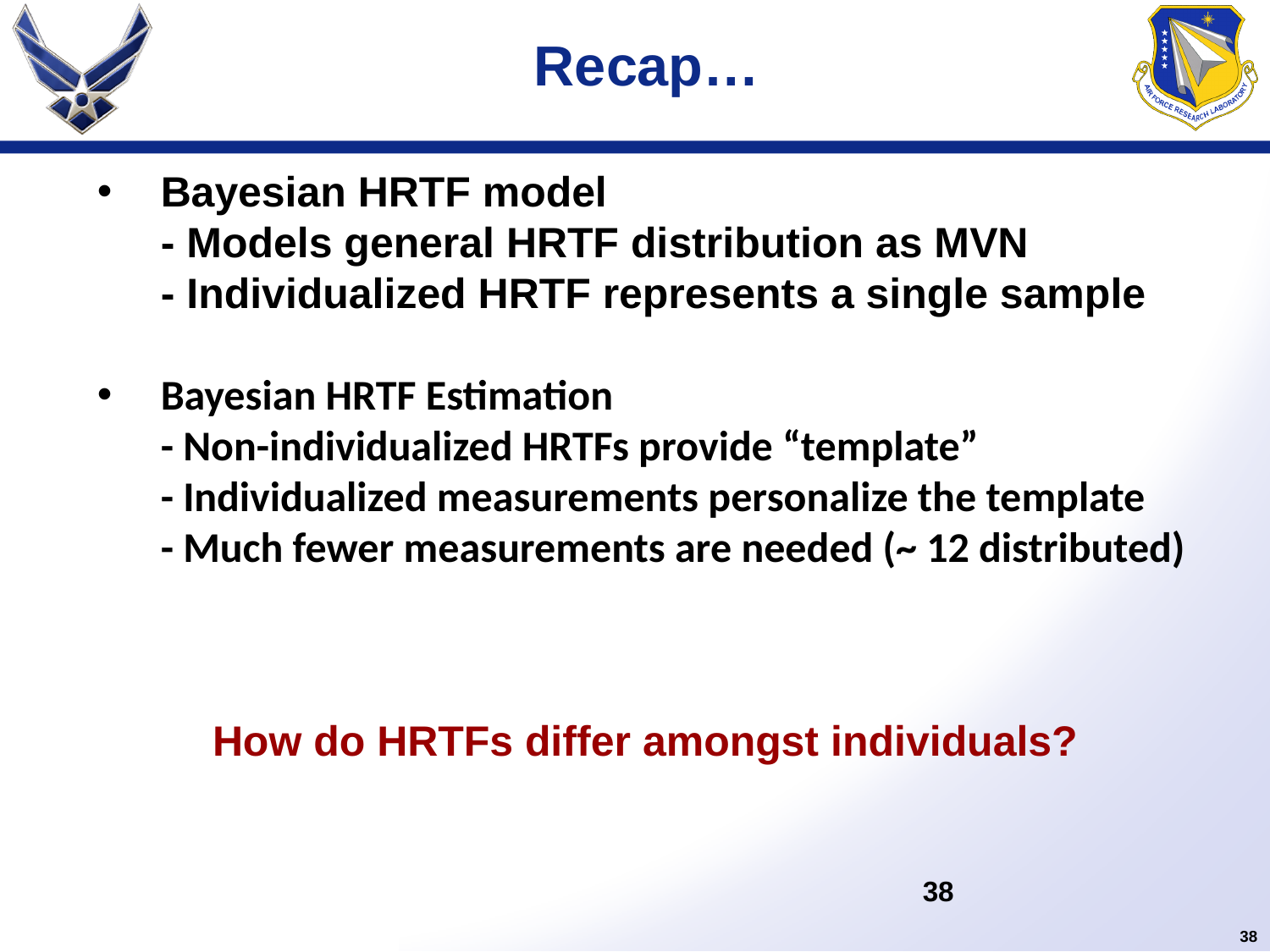

# Recap…
Bayesian HRTF model
	- Models general HRTF distribution as MVN
	- Individualized HRTF represents a single sample

Bayesian HRTF Estimation
	- Non-individualized HRTFs provide “template”
	- Individualized measurements personalize the template
	- Much fewer measurements are needed (~ 12 distributed)

How do HRTFs differ amongst individuals?
38